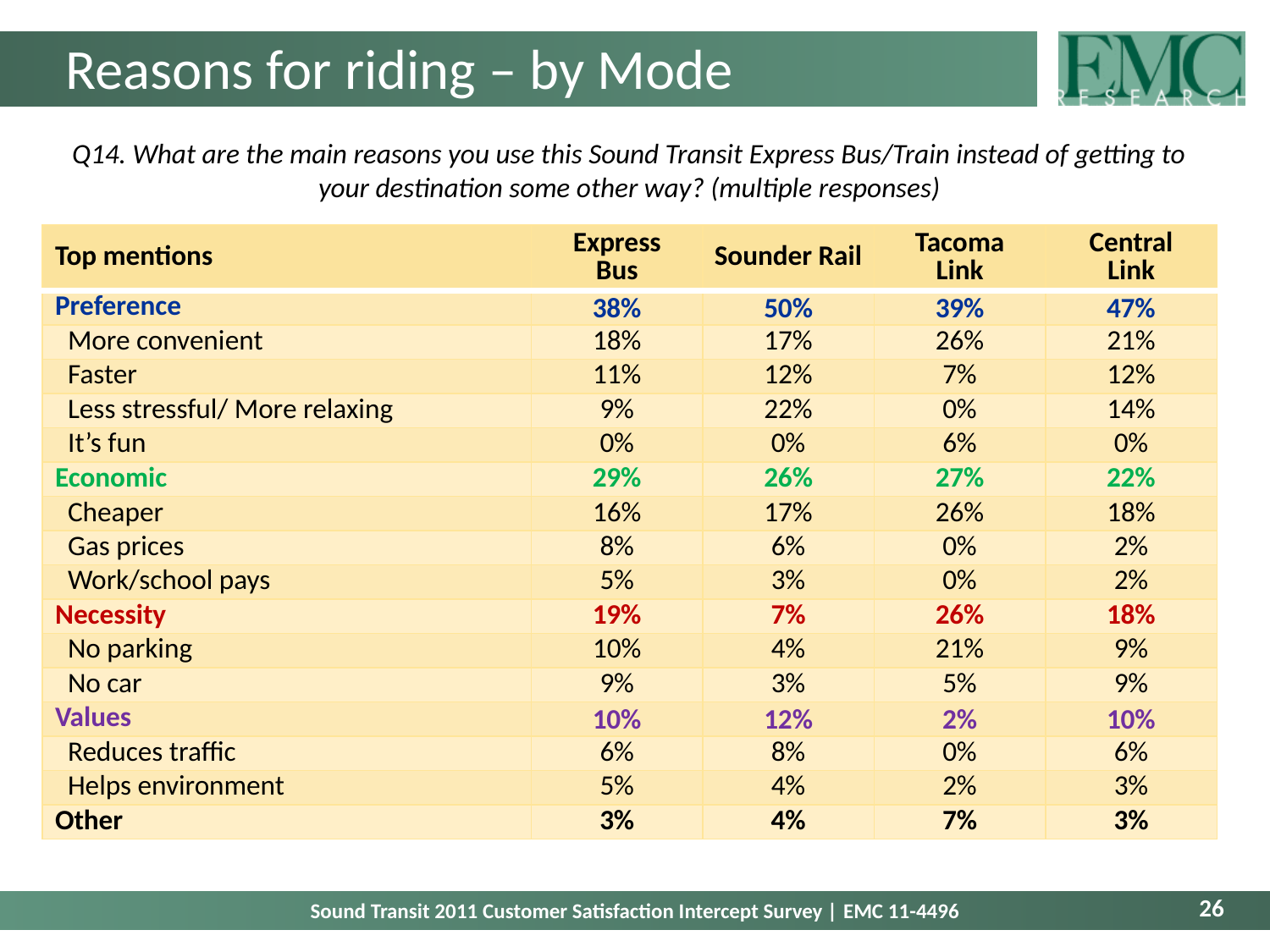

# Reasons for riding – by Mode
Q14. What are the main reasons you use this Sound Transit Express Bus/Train instead of getting to your destination some other way? (multiple responses)
| Top mentions | Express Bus | Sounder Rail | Tacoma Link | Central Link |
| --- | --- | --- | --- | --- |
| Preference | 38% | 50% | 39% | 47% |
| More convenient | 18% | 17% | 26% | 21% |
| Faster | 11% | 12% | 7% | 12% |
| Less stressful/ More relaxing | 9% | 22% | 0% | 14% |
| It’s fun | 0% | 0% | 6% | 0% |
| Economic | 29% | 26% | 27% | 22% |
| Cheaper | 16% | 17% | 26% | 18% |
| Gas prices | 8% | 6% | 0% | 2% |
| Work/school pays | 5% | 3% | 0% | 2% |
| Necessity | 19% | 7% | 26% | 18% |
| No parking | 10% | 4% | 21% | 9% |
| No car | 9% | 3% | 5% | 9% |
| Values | 10% | 12% | 2% | 10% |
| Reduces traffic | 6% | 8% | 0% | 6% |
| Helps environment | 5% | 4% | 2% | 3% |
| Other | 3% | 4% | 7% | 3% |